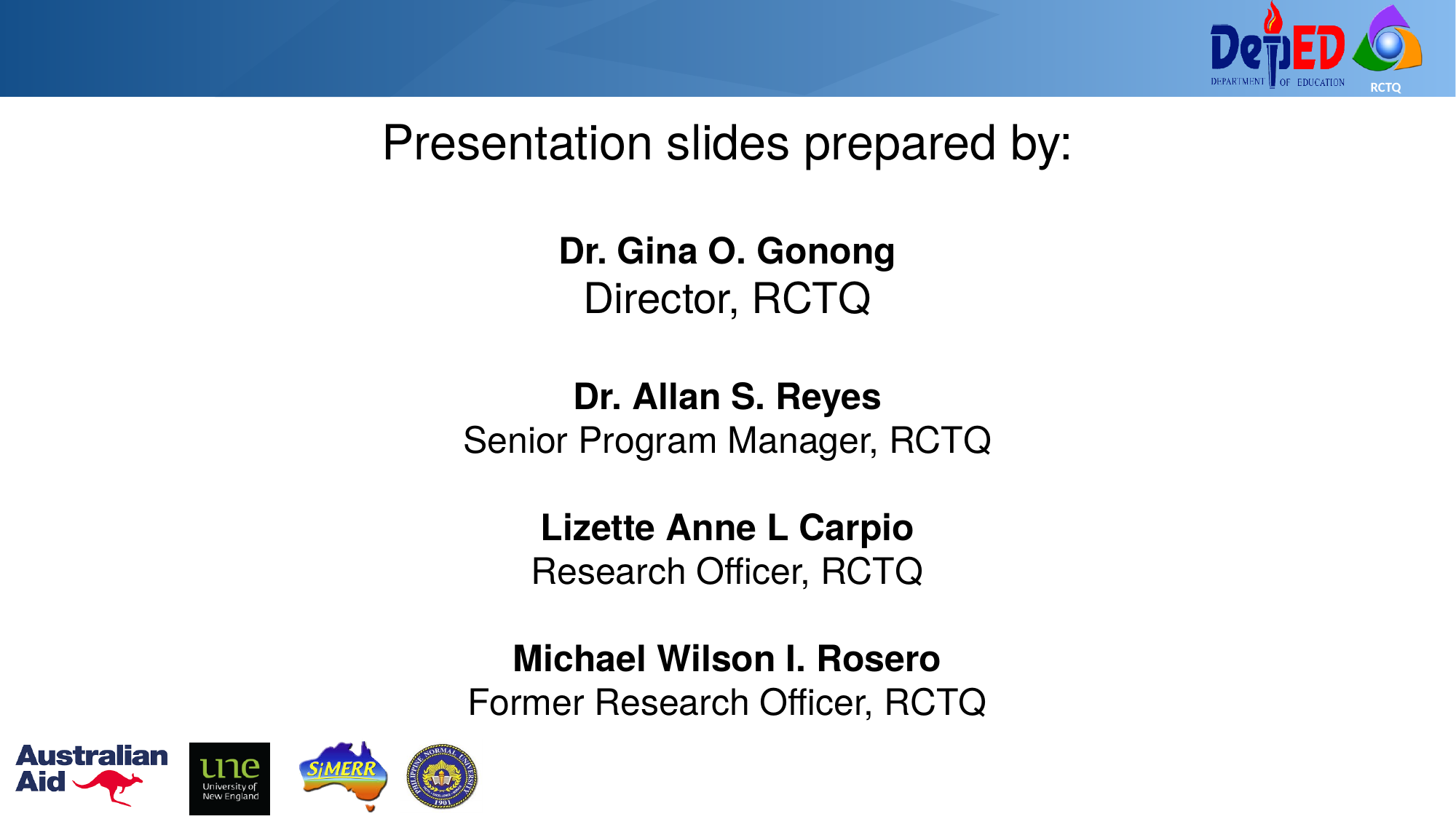

# Presentation slides prepared by: Dr. Gina O. Gonong Director, RCTQ Dr. Allan S. Reyes Senior Program Manager, RCTQ Lizette Anne L Carpio Research Officer, RCTQ Michael Wilson I. Rosero Former Research Officer, RCTQ